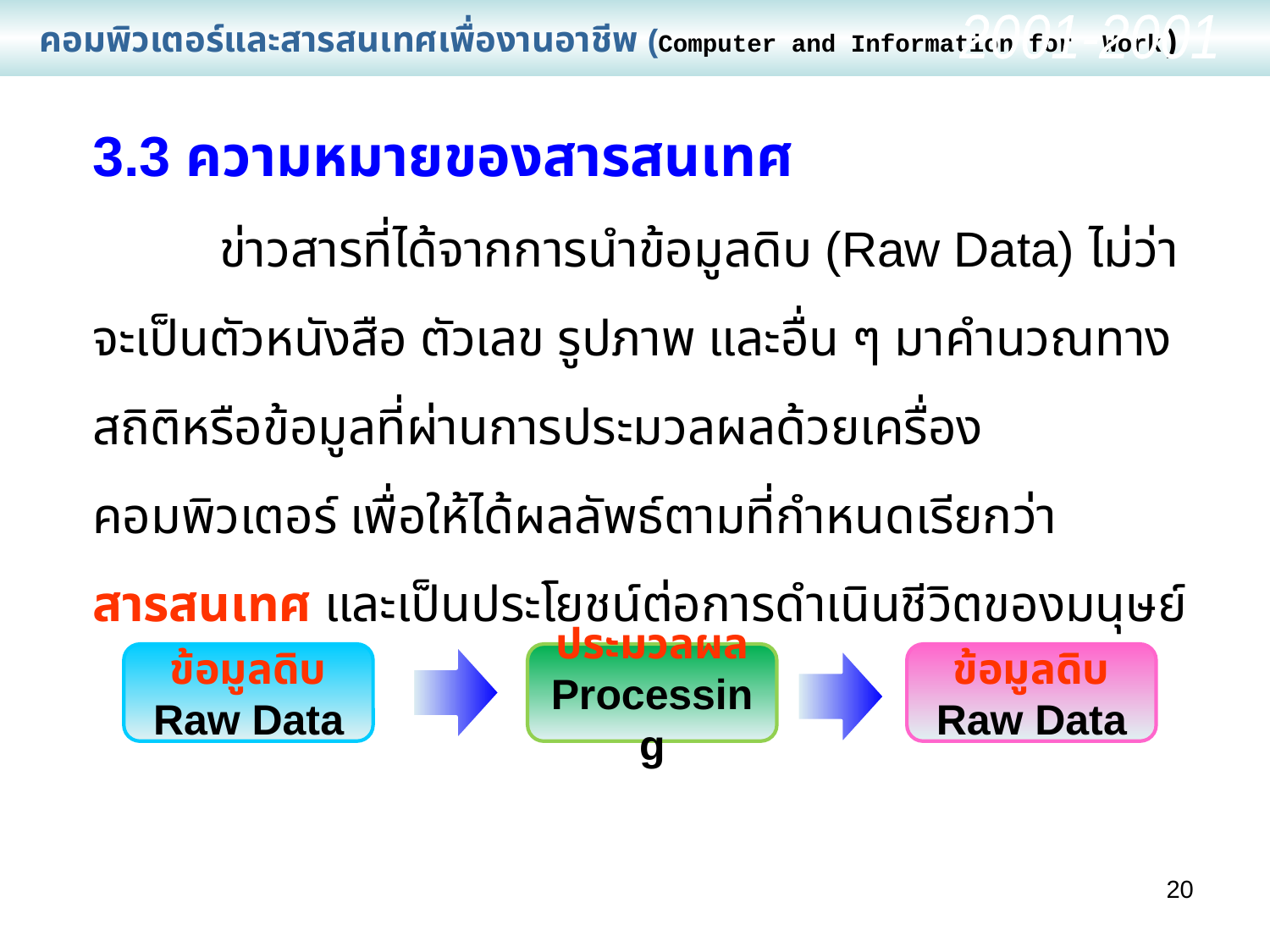

คอมพิวเตอร์และสารสนเทศเพื่องานอาชีพ (Computer and Information for  Work)
2001-2001
3.3 ความหมายของสารสนเทศ
	ข่าวสารที่ได้จากการนำข้อมูลดิบ (Raw Data) ไม่ว่าจะเป็นตัวหนังสือ ตัวเลข รูปภาพ และอื่น ๆ มาคำนวณทางสถิติหรือข้อมูลที่ผ่านการประมวลผลด้วยเครื่องคอมพิวเตอร์ เพื่อให้ได้ผลลัพธ์ตามที่กำหนดเรียกว่า สารสนเทศ และเป็นประโยชน์ต่อการดำเนินชีวิตของมนุษย์

ข้อมูลดิบ
Raw Data

ประมวลผล
Processing
ข้อมูลดิบ
Raw Data

20